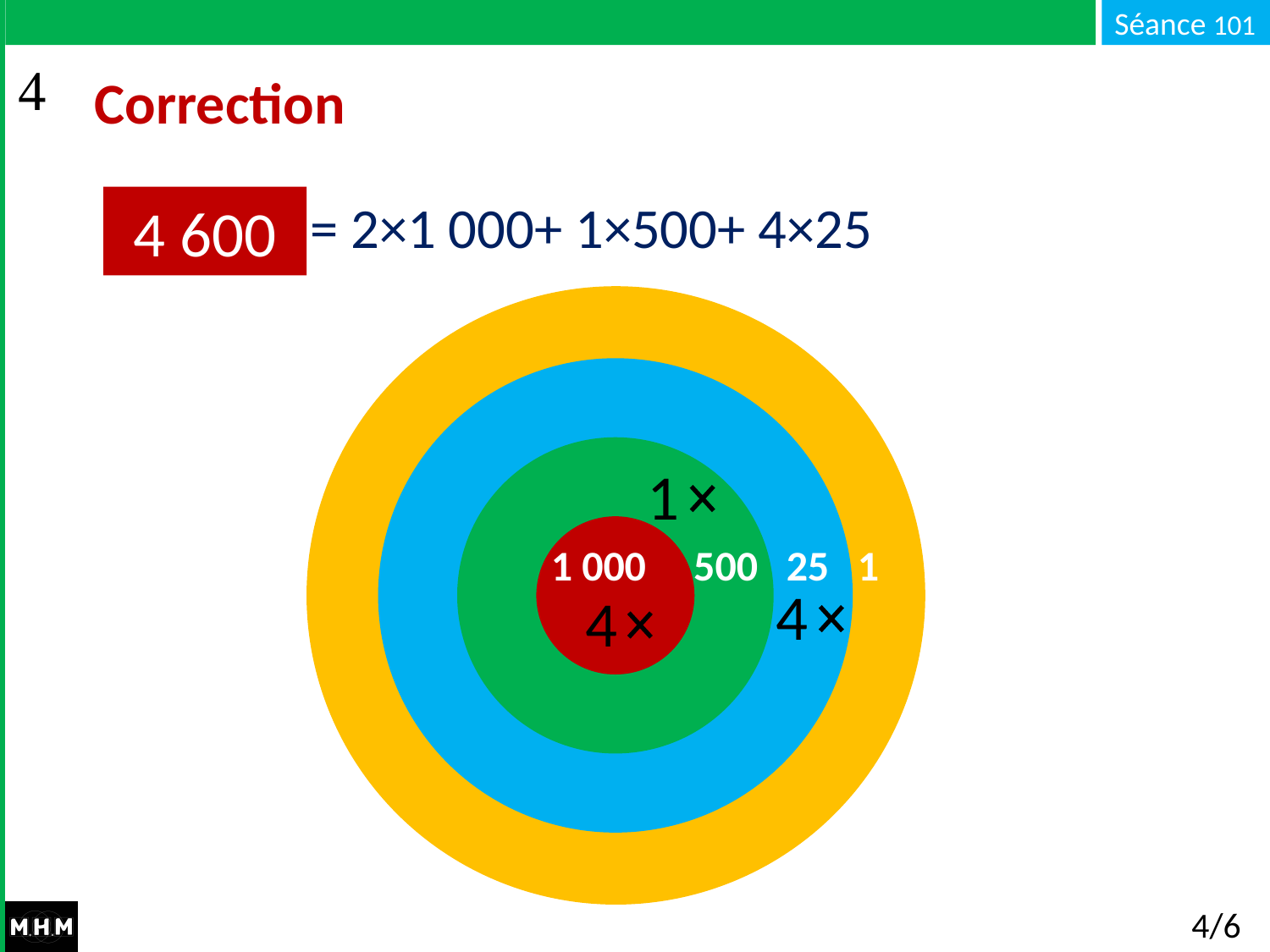

# Correction
= 2×1 000+ 1×500+ 4×25
4 600

 1 000     500   25   1
1

4

4

4/6